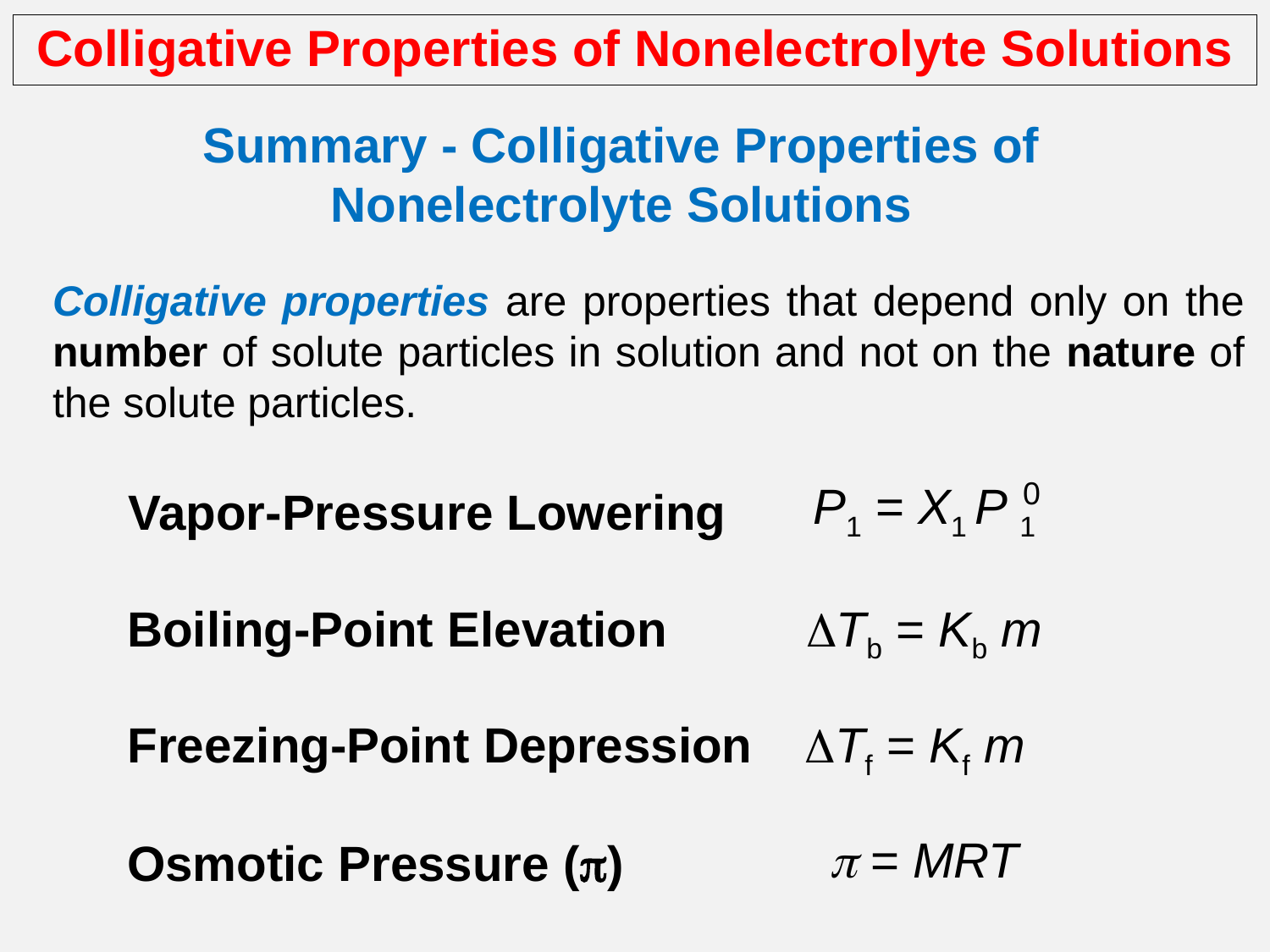

# Colligative Properties of Nonelectrolyte Solutions
Summary - Colligative Properties of
Nonelectrolyte Solutions
Colligative properties are properties that depend only on the number of solute particles in solution and not on the nature of the solute particles.
0
P1 = X1 P 1
Vapor-Pressure Lowering
Boiling-Point Elevation
ΔTb = Kb m
Freezing-Point Depression
ΔTf = Kf m
π = MRT
Osmotic Pressure (π)